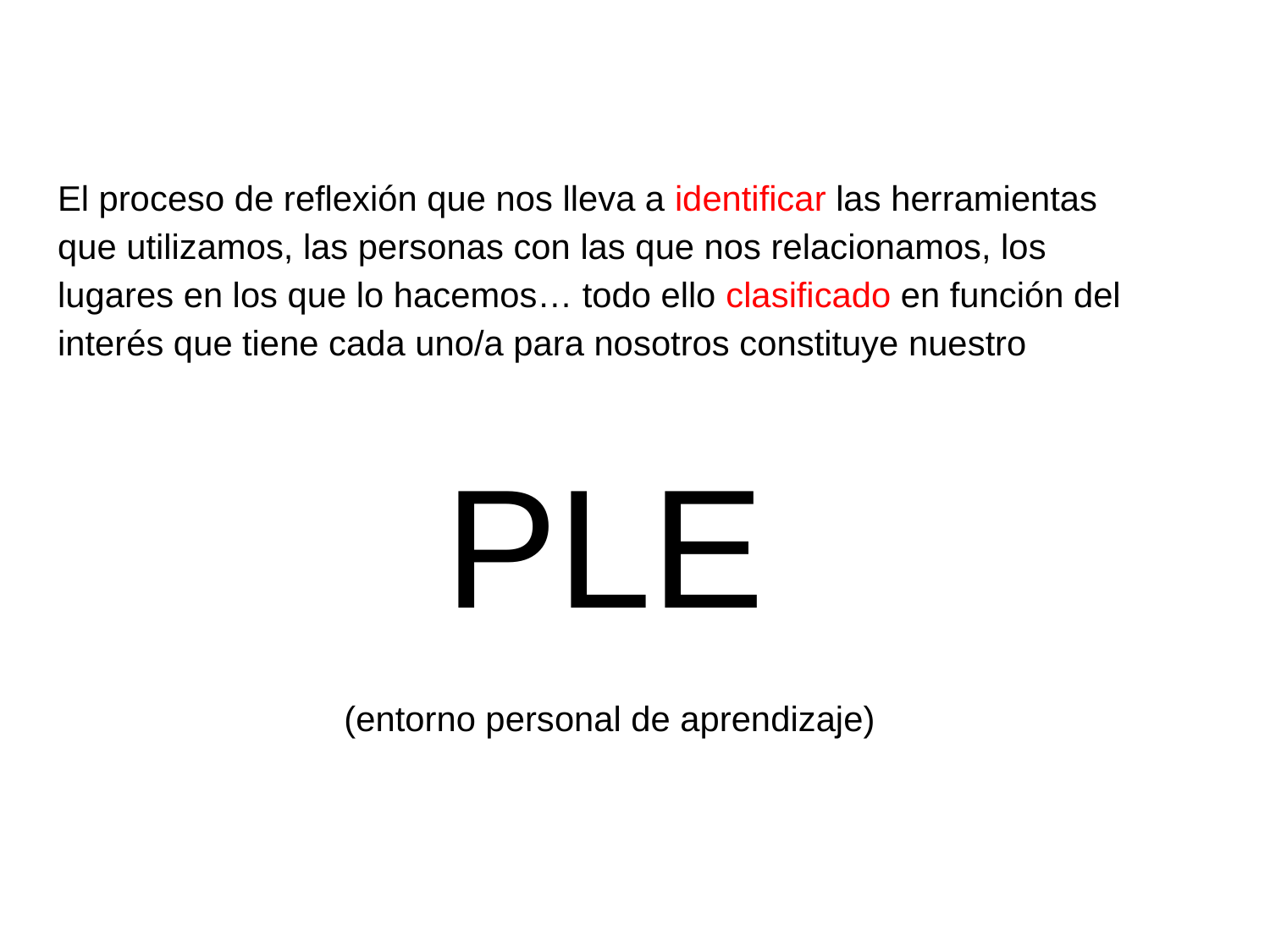

El proceso de reflexión que nos lleva a identificar las herramientas que utilizamos, las personas con las que nos relacionamos, los lugares en los que lo hacemos… todo ello clasificado en función del interés que tiene cada uno/a para nosotros constituye nuestro

PLE

 (entorno personal de aprendizaje)